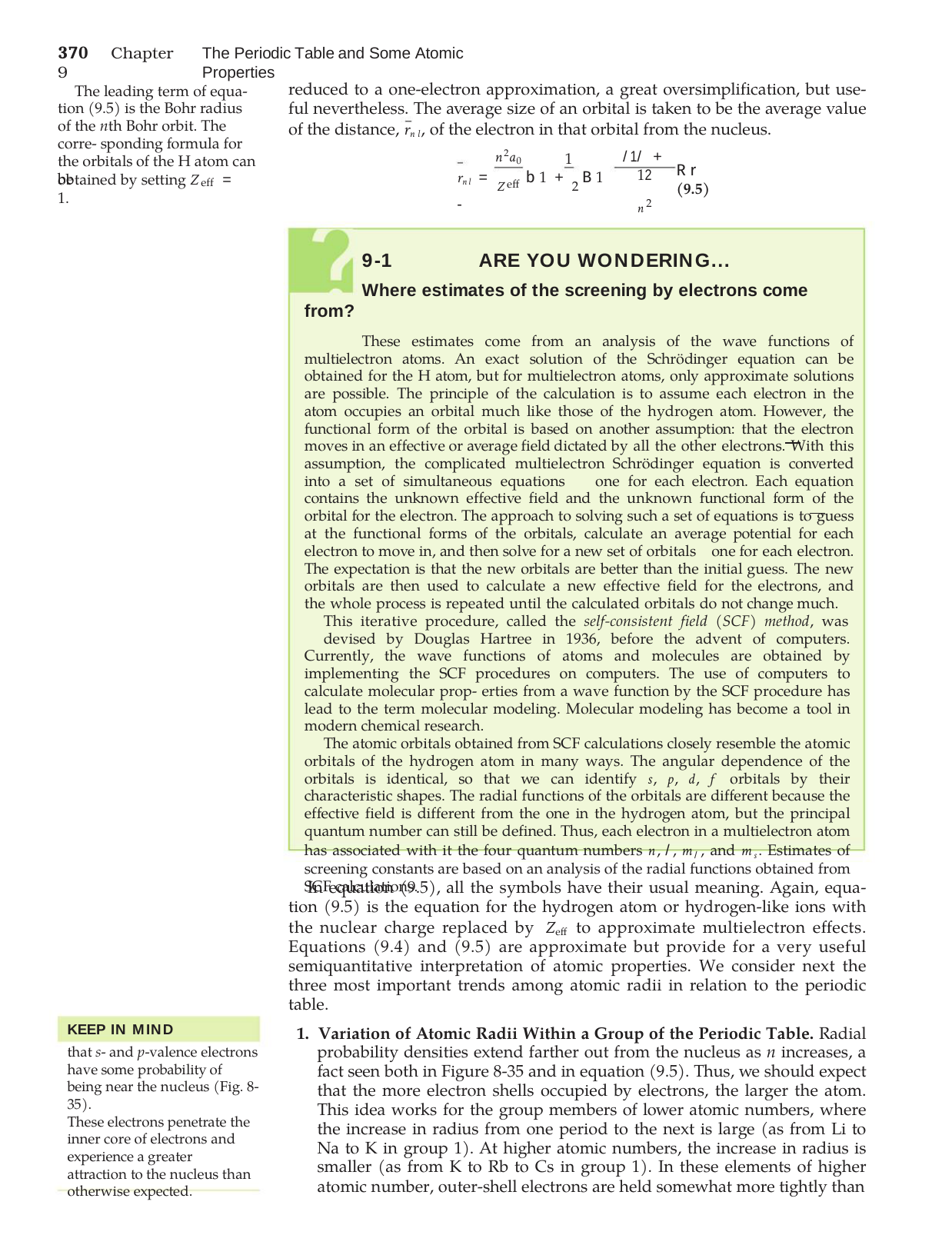

370	Chapter 9
The Periodic Table and Some Atomic Properties
reduced to a one-electron approximation, a great oversimplification, but use- ful nevertheless. The average size of an orbital is taken to be the average value of the distance, rnl, of the electron in that orbital from the nucleus.
The leading term of equa- tion (9.5) is the Bohr radius of the nth Bohr orbit. The corre- sponding formula for the orbitals of the H atom can be
n2a0
/1/  +  12
n2
1
R r	(9.5)
rnl  =  Z	b 1  +  2 B 1  -
obtained by setting Z	=  1.
eff
eff
9-1	ARE YOU WONDERING...
Where estimates of the screening by electrons come from?
These estimates come from an analysis of the wave functions of multielectron atoms. An exact solution of the Schrödinger equation can be obtained for the H atom, but for multielectron atoms, only approximate solutions are possible. The principle of the calculation is to assume each electron in the atom occupies an orbital much like those of the hydrogen atom. However, the functional form of the orbital is based on another assumption: that the electron moves in an effective or average field dictated by all the other electrons. With this assumption, the complicated multielectron Schrödinger equation is converted into a set of simultaneous equations    one for each electron. Each equation contains the unknown effective field and the unknown functional form of the orbital for the electron. The approach to solving such a set of equations is to guess at the functional forms of the orbitals, calculate an average potential for each electron to move in, and then solve for a new set of orbitals    one for each electron. The expectation is that the new orbitals are better than the initial guess. The new orbitals are then used to calculate a new effective field for the electrons, and the whole process is repeated until the calculated orbitals do not change much.
This  iterative  procedure,  called  the  self-consistent  field  (SCF)  method,  was
devised by Douglas Hartree in 1936, before the advent of computers. Currently, the wave functions of atoms and molecules are obtained by implementing the SCF procedures on computers. The use of computers to calculate molecular prop- erties from a wave function by the SCF procedure has lead to the term molecular modeling. Molecular modeling has become a tool in modern chemical research.
The atomic orbitals obtained from SCF calculations closely resemble the atomic orbitals of the hydrogen atom in many ways. The angular dependence of the orbitals is identical, so that we can identify s, p, d, f orbitals by their characteristic shapes. The radial functions of the orbitals are different because the effective field is different from the one in the hydrogen atom, but the principal quantum number can still be defined. Thus, each electron in a multielectron atom has associated with it the four quantum numbers n, /, m/, and ms. Estimates of screening constants are based on an analysis of the radial functions obtained from SCF calculations.

In equation (9.5), all the symbols have their usual meaning. Again, equa- tion (9.5) is the equation for the hydrogen atom or hydrogen-like ions with the nuclear charge replaced by  Zeff  to approximate multielectron effects. Equations (9.4) and (9.5) are approximate but provide for a very useful semiquantitative interpretation of atomic properties. We consider next the three most important trends among atomic radii in relation to the periodic table.
1.  Variation of Atomic Radii Within a Group of the Periodic Table. Radial probability densities extend farther out from the nucleus as n increases, a fact seen both in Figure 8-35 and in equation (9.5). Thus, we should expect that the more electron shells occupied by electrons, the larger the atom. This idea works for the group members of lower atomic numbers, where the increase in radius from one period to the next is large (as from Li to Na to K in group 1). At higher atomic numbers, the increase in radius is smaller (as from K to Rb to Cs in group 1). In these elements of higher atomic number, outer-shell electrons are held somewhat more tightly than
KEEP IN MIND
that s- and p-valence electrons have some probability of being near the nucleus (Fig. 8-35).
These electrons penetrate the inner core of electrons and experience a greater attraction to the nucleus than otherwise expected.